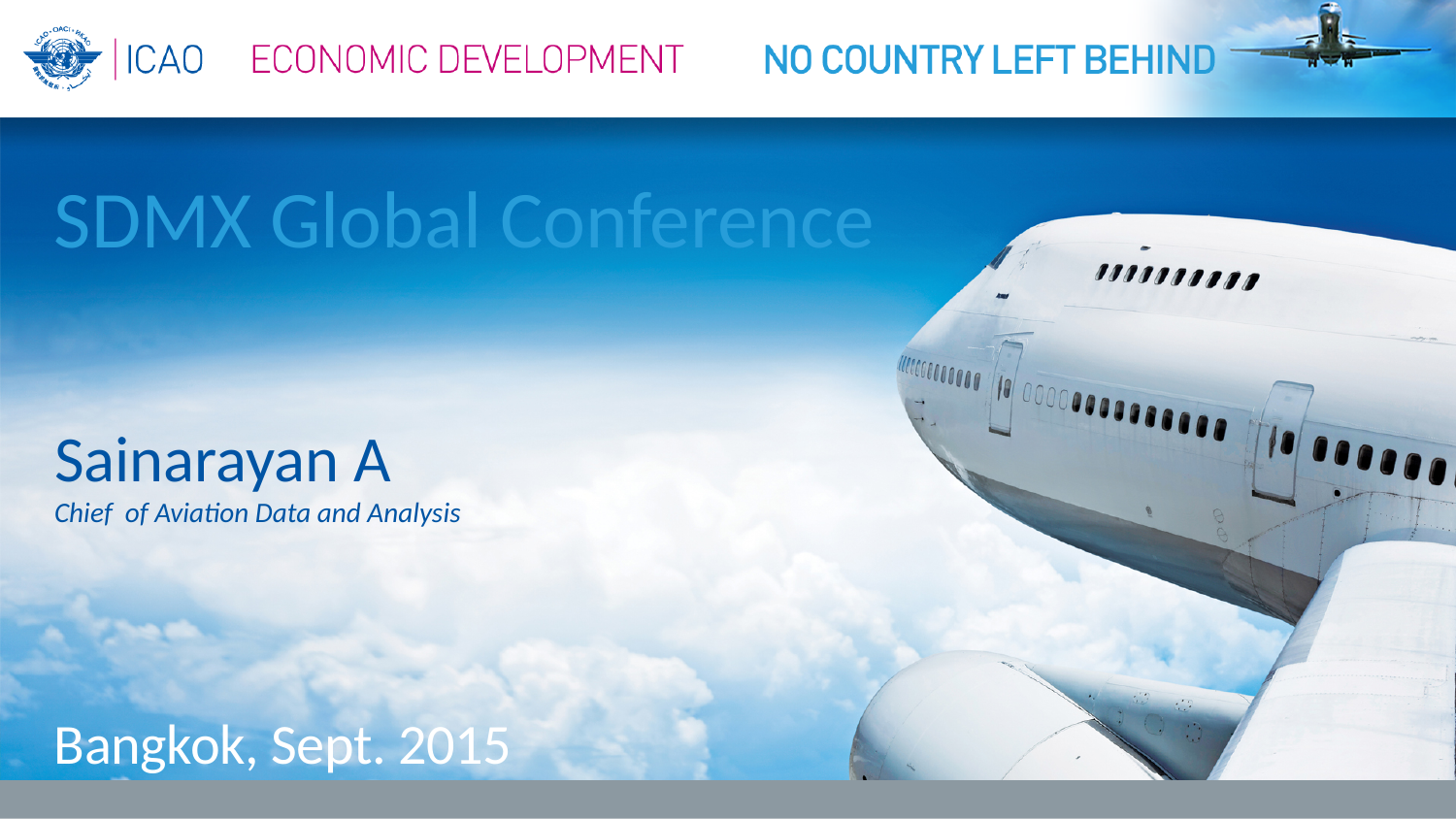

SDMX Global Conference
Sainarayan A
Chief  of Aviation Data and Analysis
Bangkok, Sept. 2015